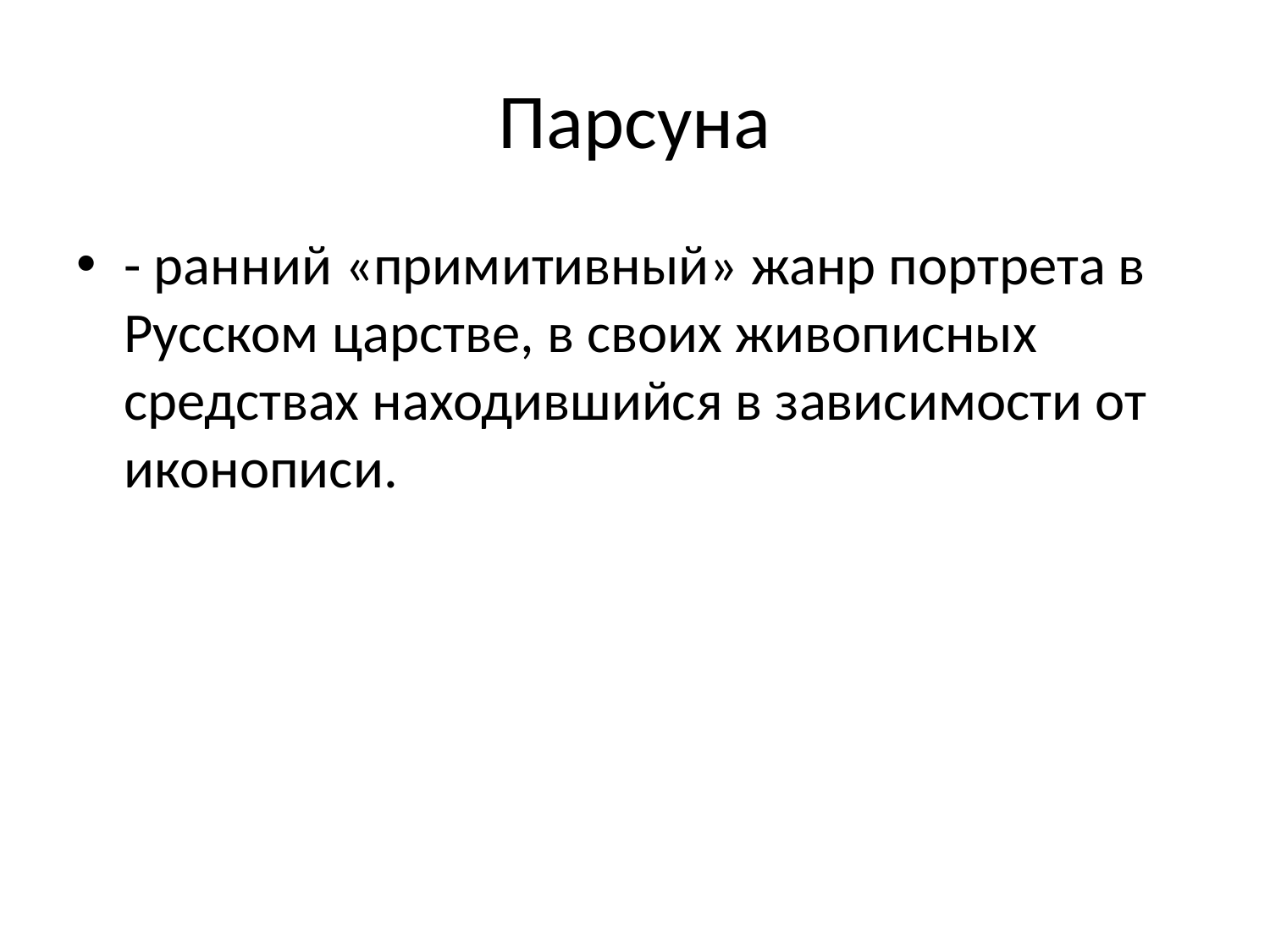

# Парсуна
- ранний «примитивный» жанр портрета в Русском царстве, в своих живописных средствах находившийся в зависимости от иконописи.